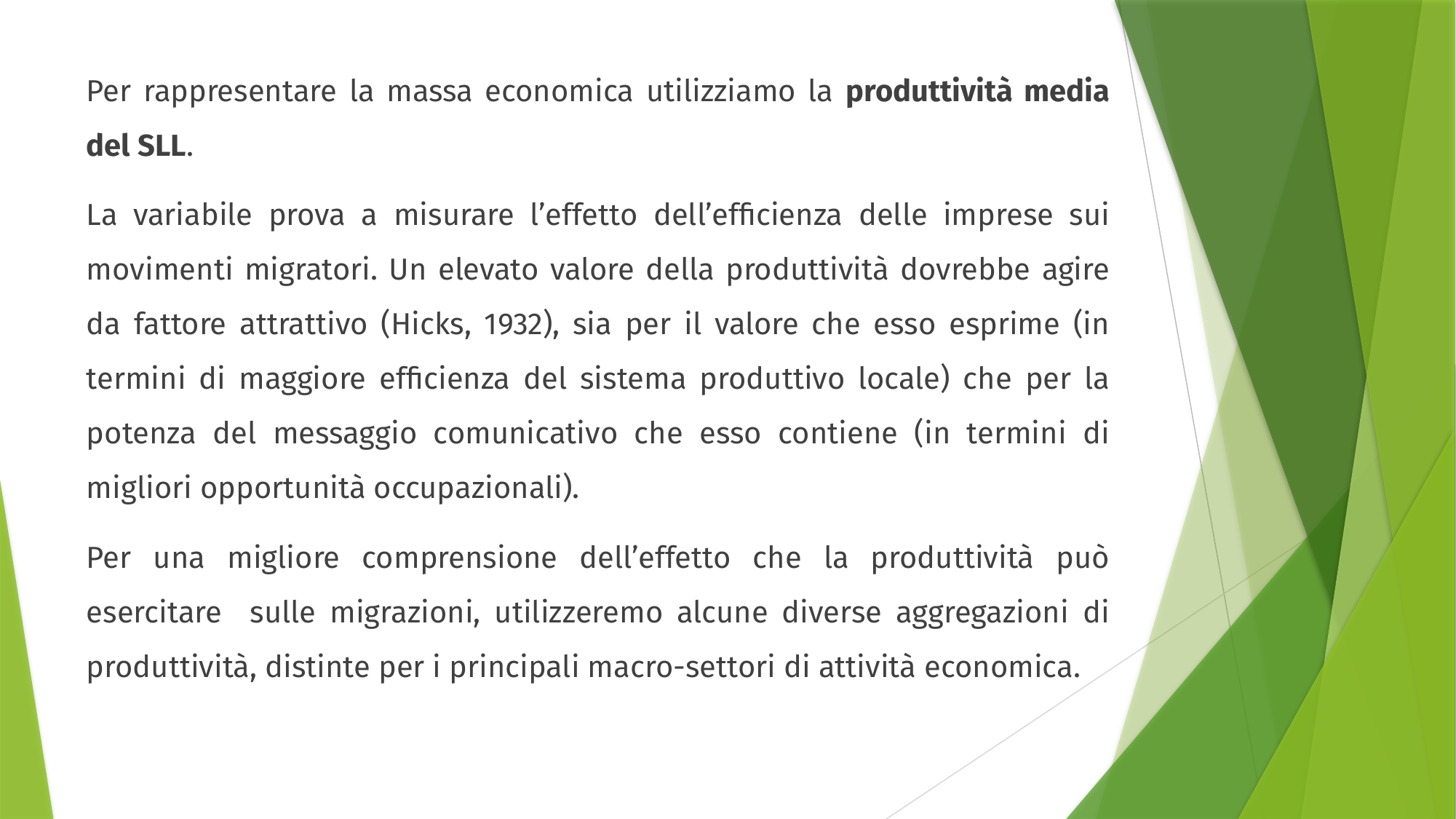

Per rappresentare la massa economica utilizziamo la produttività media del SLL.
La variabile prova a misurare l’effetto dell’efficienza delle imprese sui movimenti migratori. Un elevato valore della produttività dovrebbe agire da fattore attrattivo (Hicks, 1932), sia per il valore che esso esprime (in termini di maggiore efficienza del sistema produttivo locale) che per la potenza del messaggio comunicativo che esso contiene (in termini di migliori opportunità occupazionali).
Per una migliore comprensione dell’effetto che la produttività può esercitare  sulle migrazioni, utilizzeremo alcune diverse aggregazioni di produttività, distinte per i principali macro-settori di attività economica.